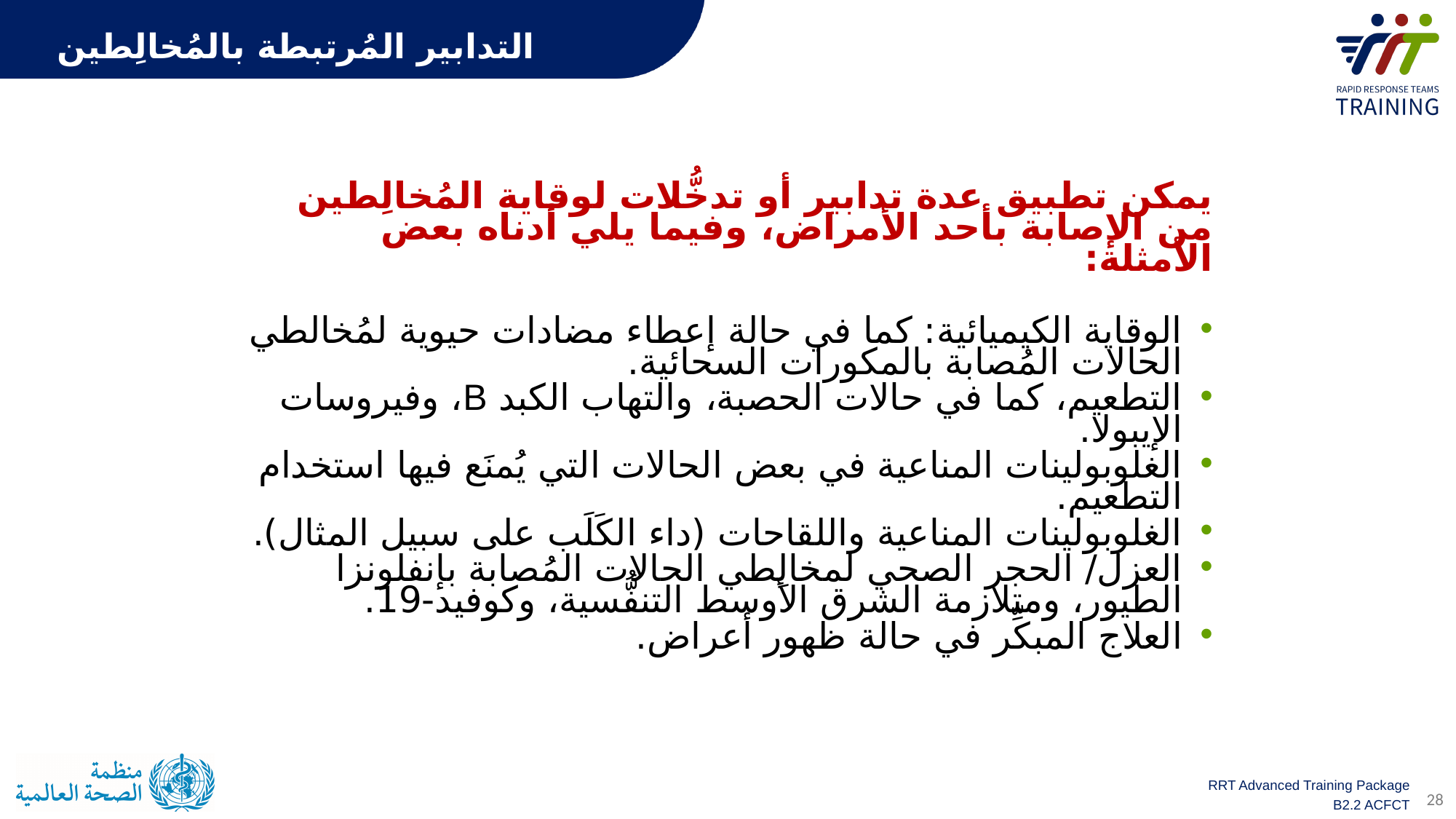

التدابير المُرتبطة بالمُخالِطين
يمكن تطبيق عدة تدابير أو تدخُّلات لوقاية المُخالِطين من الإصابة بأحد الأمراض، وفيما يلي أدناه بعض الأمثلة:

الوقاية الكيميائية: كما في حالة إعطاء مضادات حيوية لمُخالطي الحالات المُصابة بالمكورات السحائية.
التطعيم، كما في حالات الحصبة، والتهاب الكبد B، وفيروسات الإيبولا.
الغلوبولينات المناعية في بعض الحالات التي يُمنَع فيها استخدام التطعيم.
الغلوبولينات المناعية واللقاحات (داء الكَلَب على سبيل المثال).
العزل/ الحجر الصحي لمخالِطي الحالات المُصابة بإنفلونزا الطيور، ومتلازمة الشرق الأوسط التنفُّسية، وكوفيد-19.
العلاج المبكِّر في حالة ظهور أعراض.